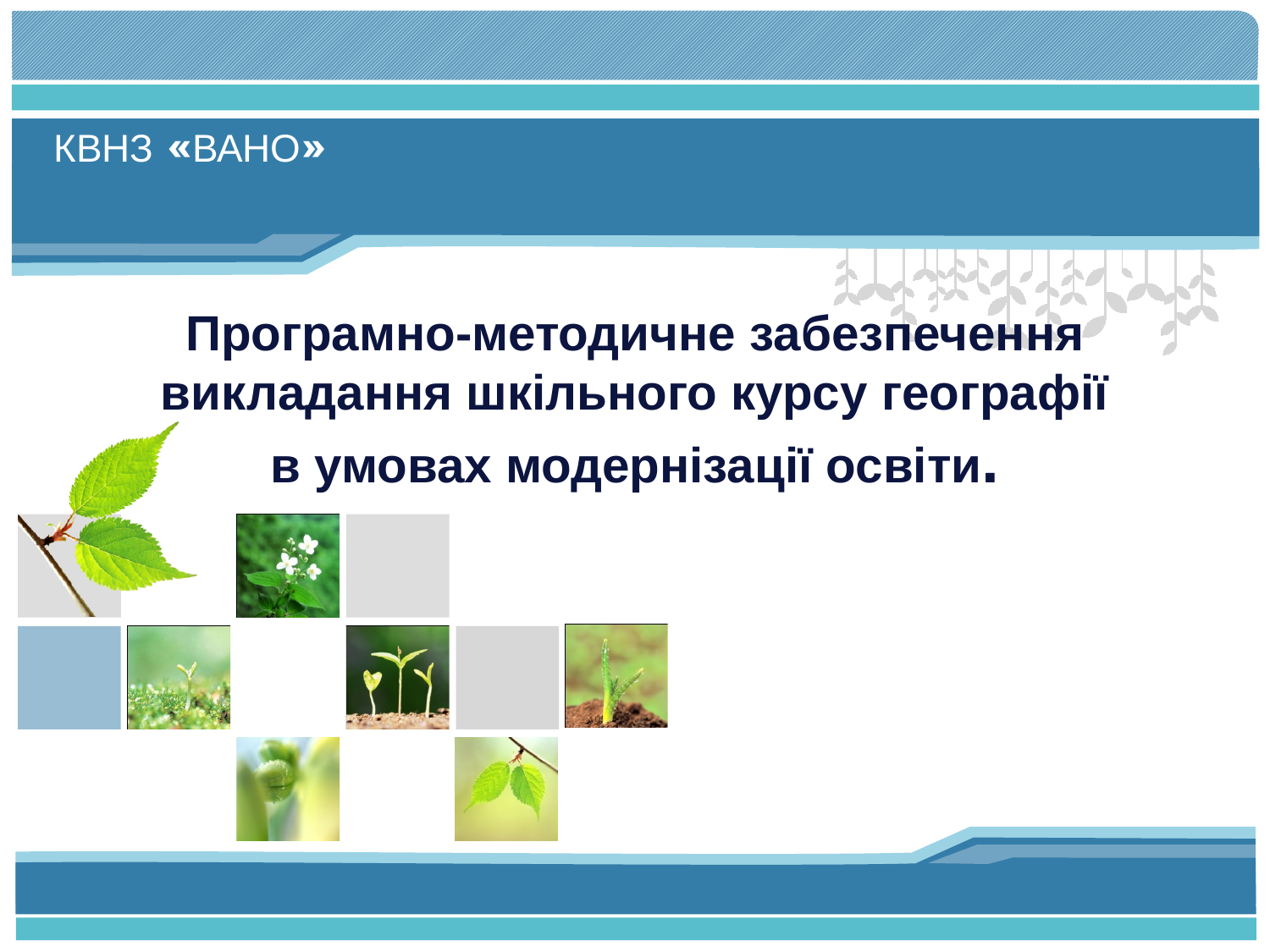

# Програмно-методичне забезпечення викладання шкільного курсу географії в умовах модернізації освіти.